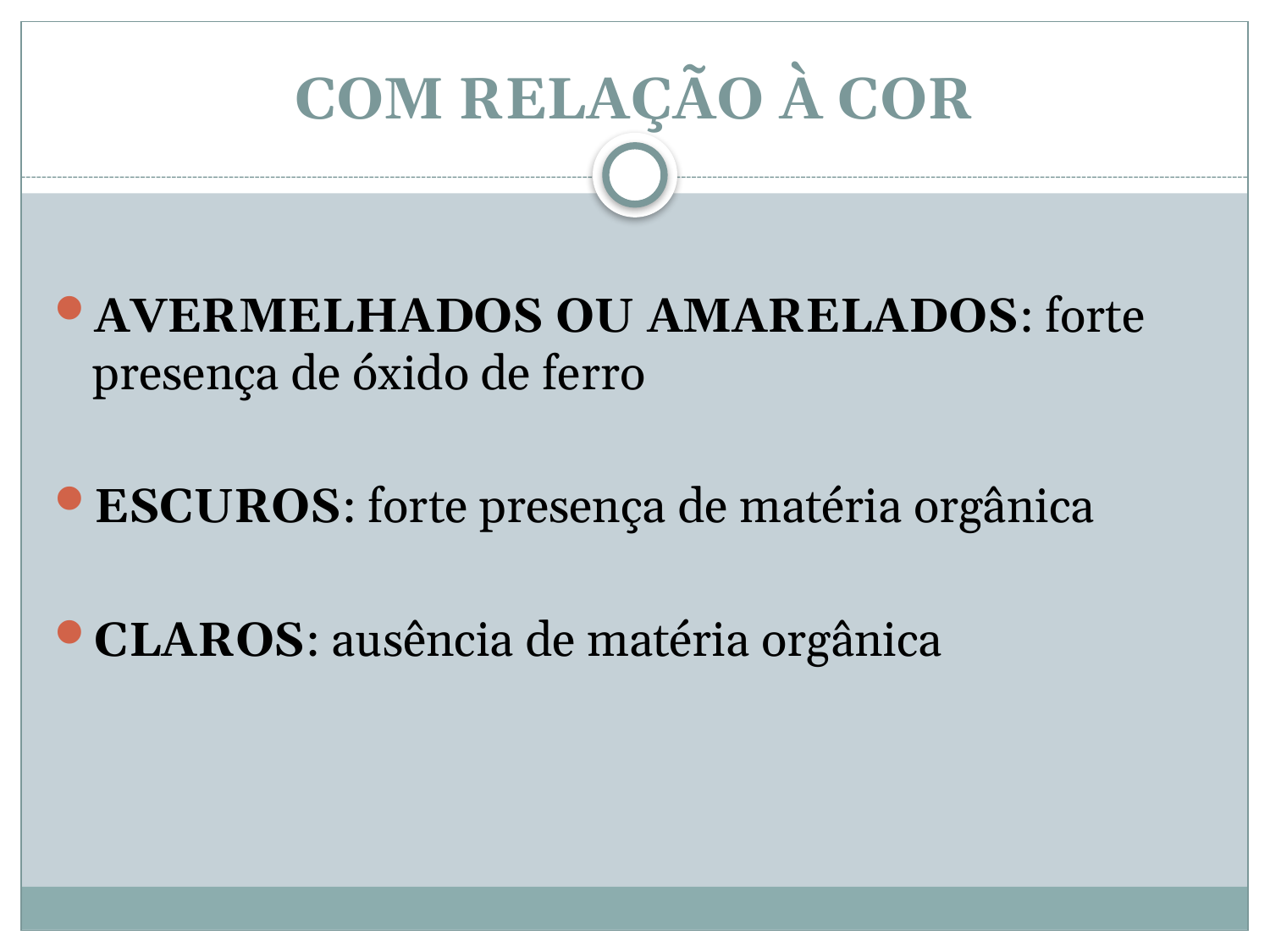

# COM RELAÇÃO À COR

AVERMELHADOS OU AMARELADOS: forte presença de óxido de ferro

ESCUROS: forte presença de matéria orgânica

CLAROS: ausência de matéria orgânica